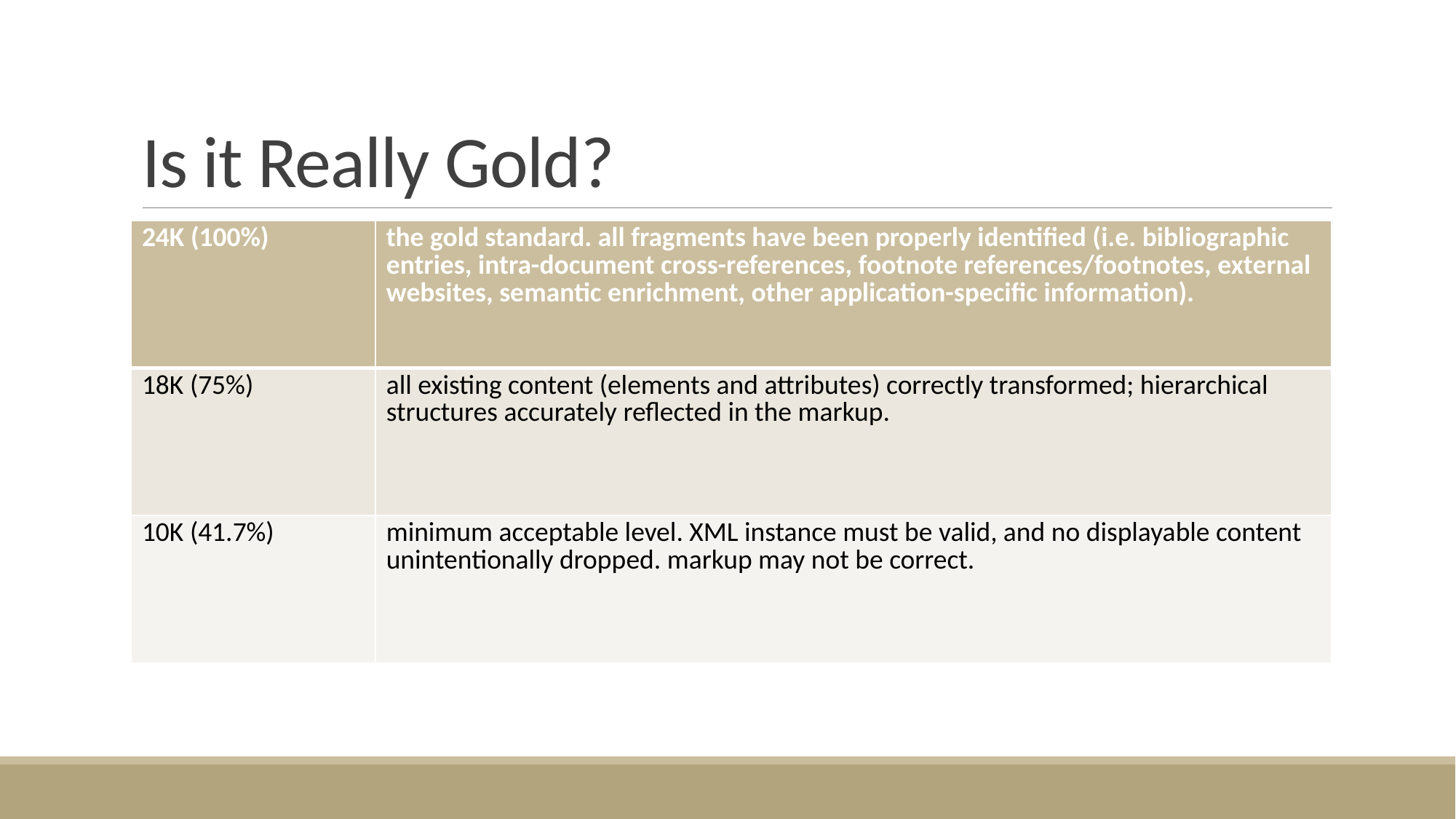

# Is it Really Gold?
| 24K (100%) | the gold standard. all fragments have been properly identified (i.e. bibliographic entries, intra-document cross-references, footnote references/footnotes, external websites, semantic enrichment, other application-specific information). |
| --- | --- |
| 18K (75%) | all existing content (elements and attributes) correctly transformed; hierarchical structures accurately reflected in the markup. |
| 10K (41.7%) | minimum acceptable level. XML instance must be valid, and no displayable content unintentionally dropped. markup may not be correct. |